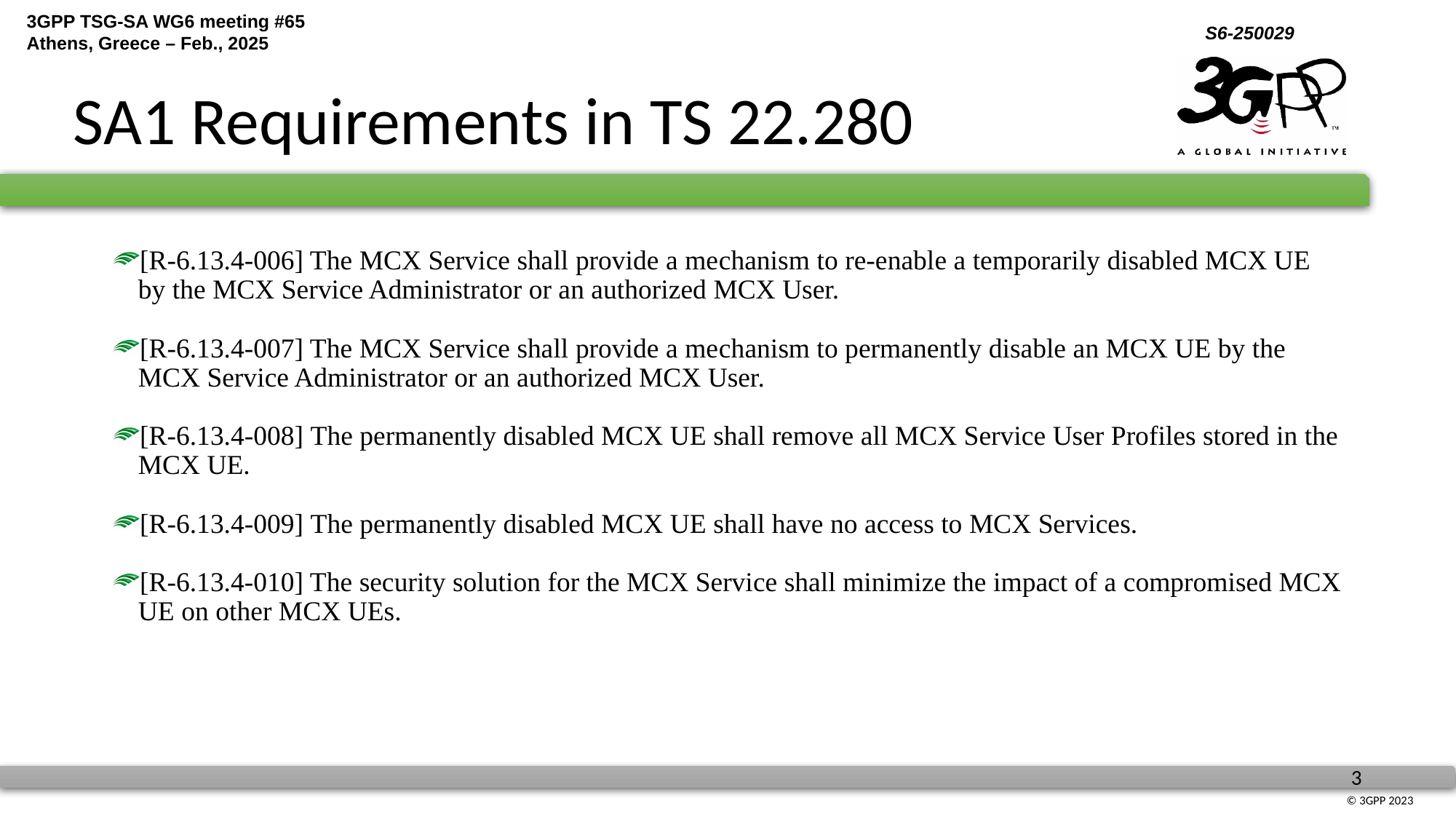

# SA1 Requirements in TS 22.280
[R-6.13.4-006] The MCX Service shall provide a mechanism to re-enable a temporarily disabled MCX UE by the MCX Service Administrator or an authorized MCX User.
[R-6.13.4-007] The MCX Service shall provide a mechanism to permanently disable an MCX UE by the MCX Service Administrator or an authorized MCX User.
[R-6.13.4-008] The permanently disabled MCX UE shall remove all MCX Service User Profiles stored in the MCX UE.
[R-6.13.4-009] The permanently disabled MCX UE shall have no access to MCX Services.
[R-6.13.4-010] The security solution for the MCX Service shall minimize the impact of a compromised MCX UE on other MCX UEs.